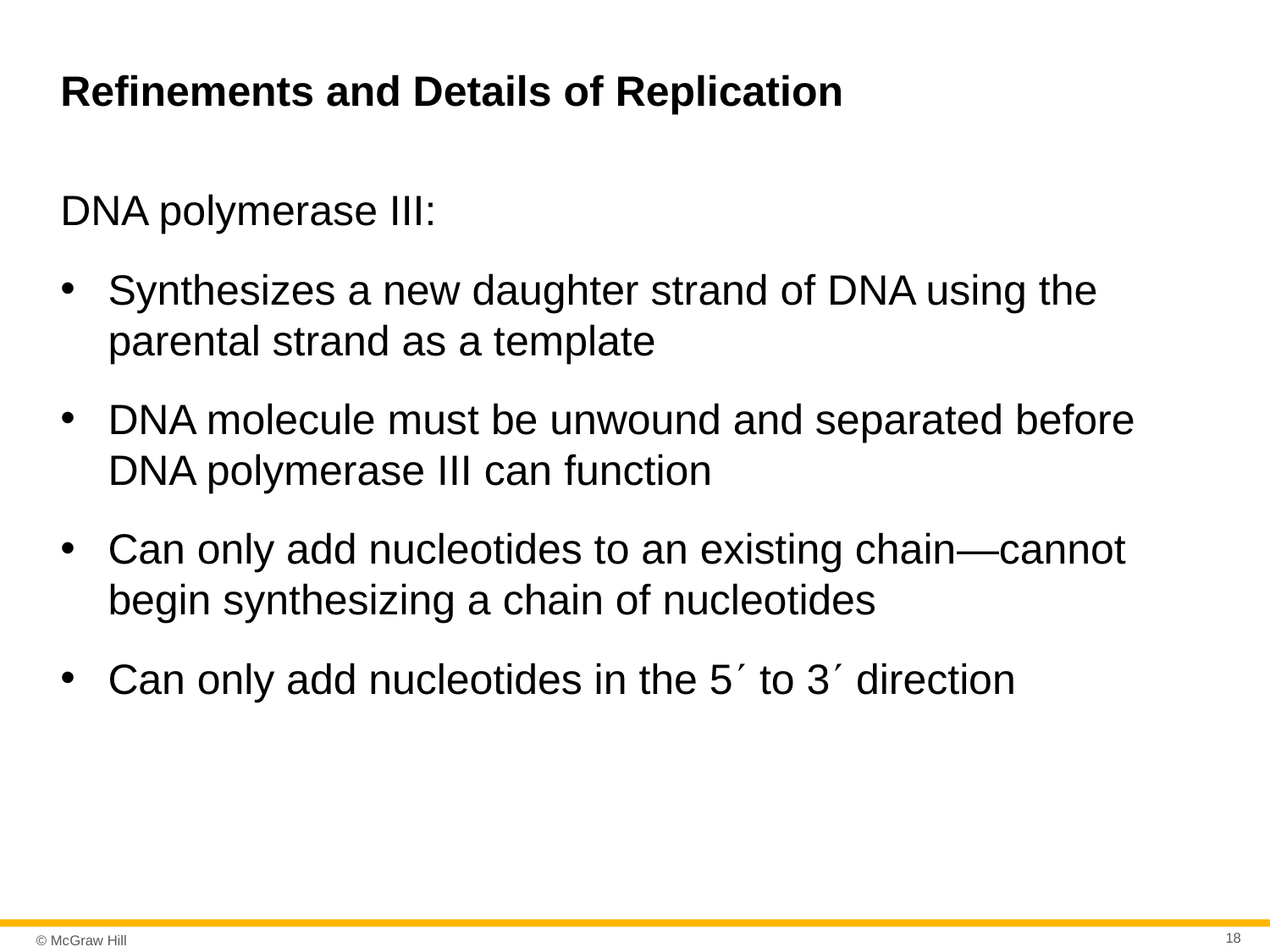

# Refinements and Details of Replication
DNA polymerase III:
Synthesizes a new daughter strand of DNA using the parental strand as a template
DNA molecule must be unwound and separated before DNA polymerase III can function
Can only add nucleotides to an existing chain—cannot begin synthesizing a chain of nucleotides
Can only add nucleotides in the 5′ to 3′ direction